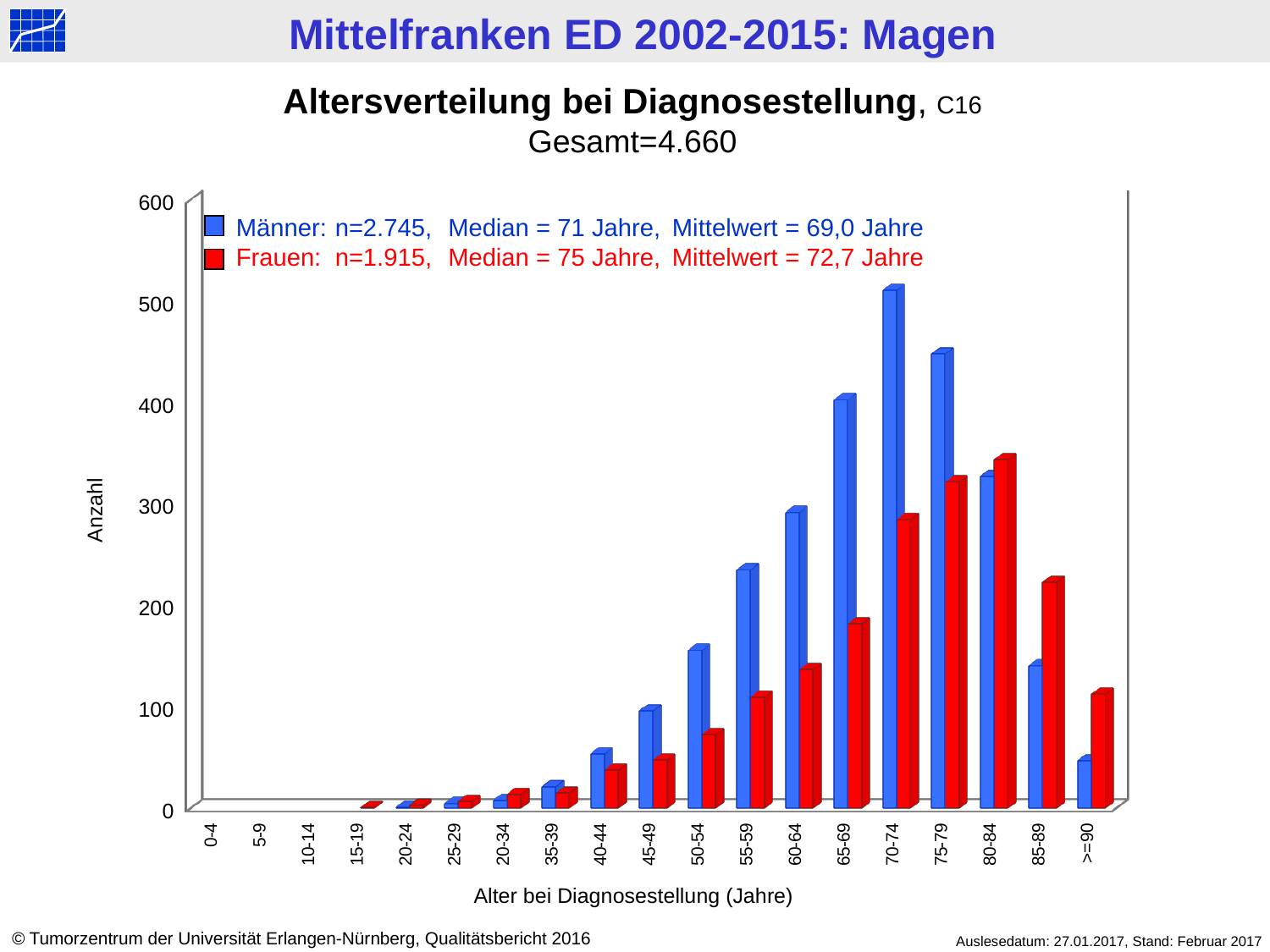

Altersverteilung bei Diagnosestellung, C16
Gesamt=4.660

[unsupported chart]

Männer: 	n=2.745, 	Median = 71 Jahre, 	Mittelwert = 69,0 Jahre
Frauen: 	n=1.915, 	Median = 75 Jahre,	Mittelwert = 72,7 Jahre

Anzahl
Alter bei Diagnosestellung (Jahre)